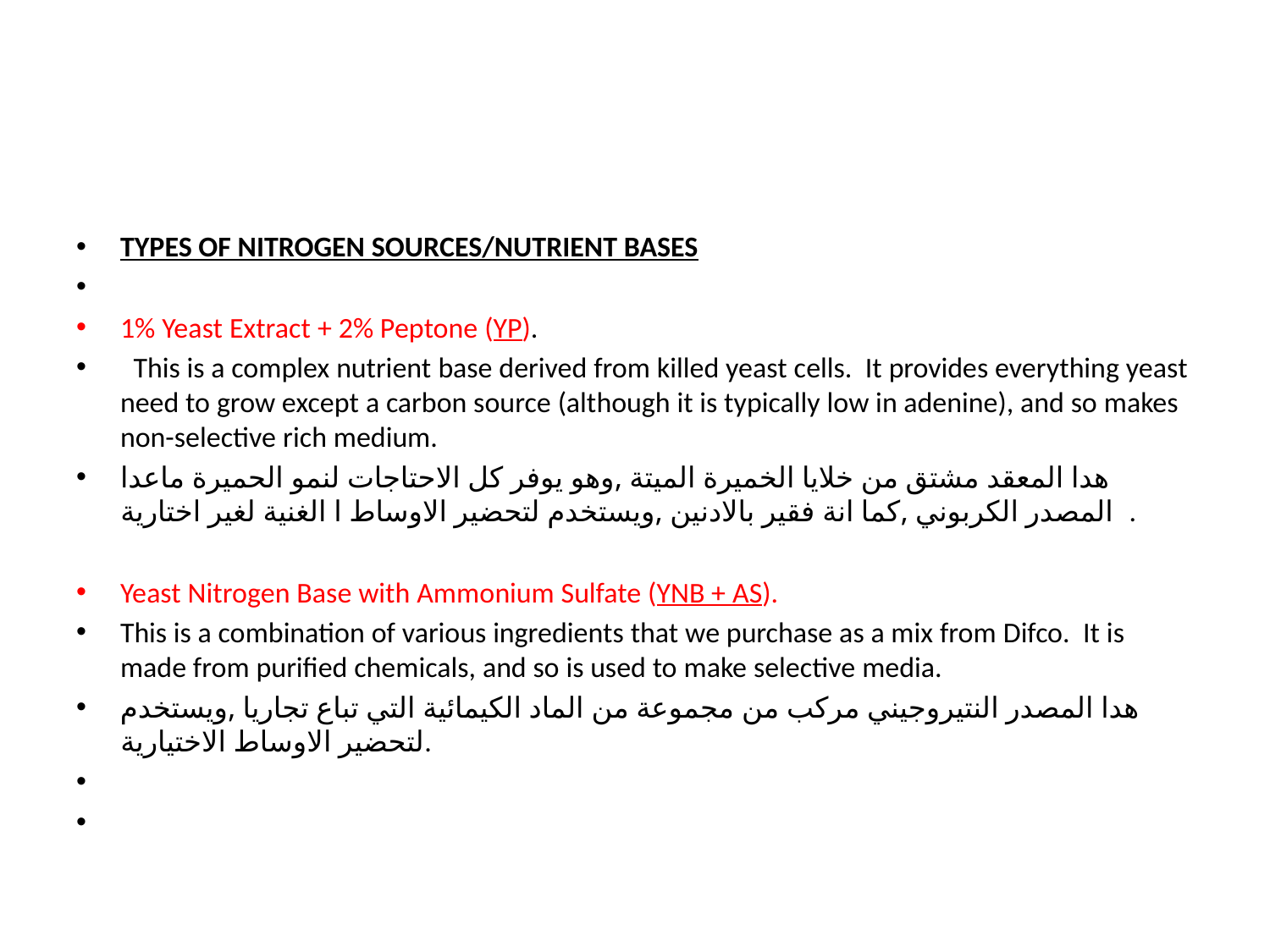

TYPES OF NITROGEN SOURCES/NUTRIENT BASES

1% Yeast Extract + 2% Peptone (YP).
  This is a complex nutrient base derived from killed yeast cells.  It provides everything yeast need to grow except a carbon source (although it is typically low in adenine), and so makes non-selective rich medium.
هدا المعقد مشتق من خلايا الخميرة الميتة ,وهو يوفر كل الاحتاجات لنمو الحميرة ماعدا المصدر الكربوني ,كما انة فقير بالادنين ,ويستخدم لتحضير الاوساط ا الغنية لغير اختارية  .

Yeast Nitrogen Base with Ammonium Sulfate (YNB + AS).
This is a combination of various ingredients that we purchase as a mix from Difco.  It is made from purified chemicals, and so is used to make selective media.
هدا المصدر النتيروجيني مركب من مجموعة من الماد الكيمائية التي تباع تجاريا ,ويستخدم لتحضير الاوساط الاختيارية.